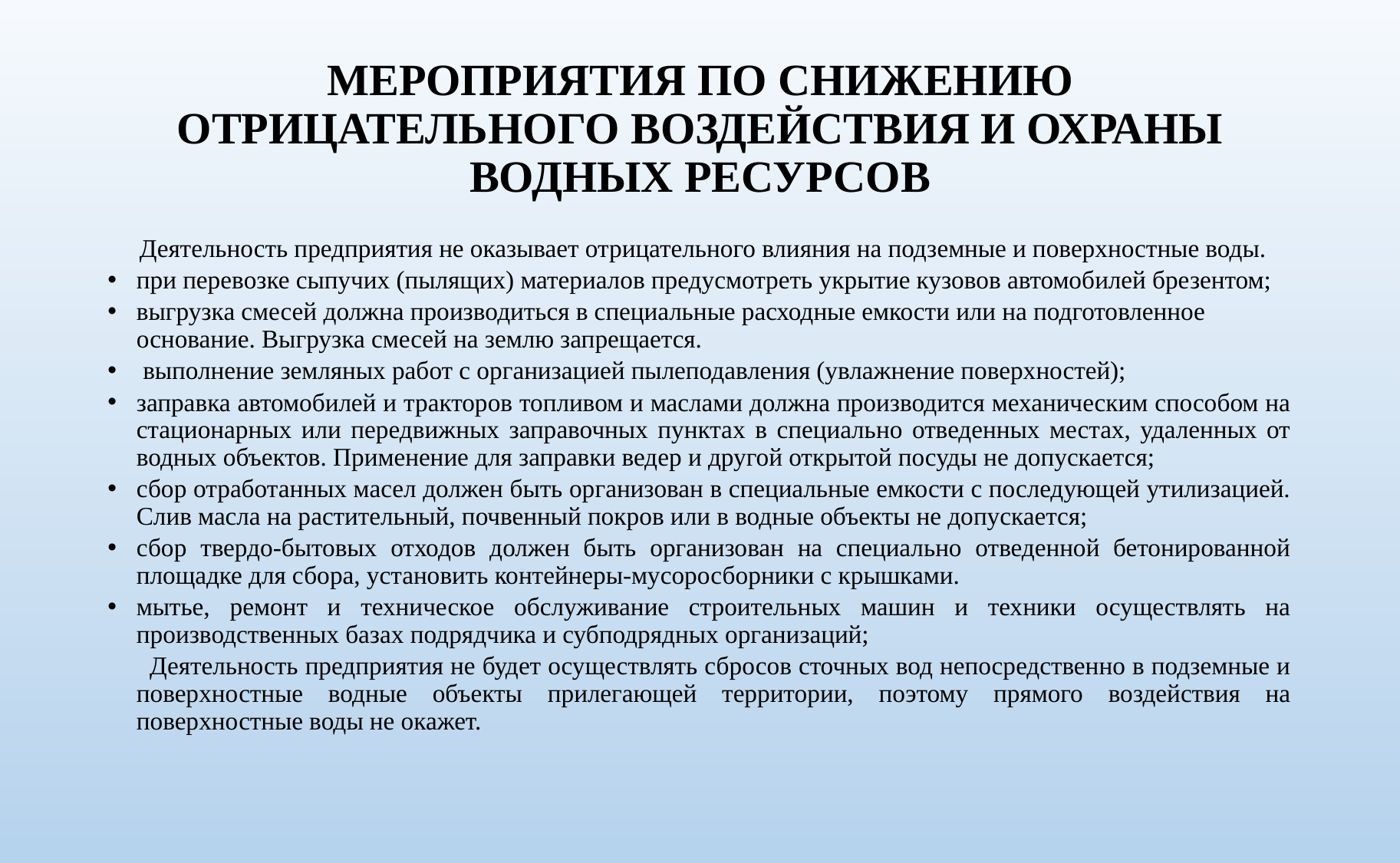

# МЕРОПРИЯТИЯ ПО СНИЖЕНИЮ ОТРИЦАТЕЛЬНОГО ВОЗДЕЙСТВИЯ И ОХРАНЫ ВОДНЫХ РЕСУРСОВ
     Деятельность предприятия не оказывает отрицательного влияния на подземные и поверхностные воды.
при перевозке сыпучих (пылящих) материалов предусмотреть укрытие кузовов автомобилей брезентом;
выгрузка смесей должна производиться в специальные расходные емкости или на подготовленное основание. Выгрузка смесей на землю запрещается.
 выполнение земляных работ с организацией пылеподавления (увлажнение поверхностей);
заправка автомобилей и тракторов топливом и маслами должна производится механическим способом на стационарных или передвижных заправочных пунктах в специально отведенных местах, удаленных от водных объектов. Применение для заправки ведер и другой открытой посуды не допускается;
сбор отработанных масел должен быть организован в специальные емкости с последующей утилизацией. Слив масла на растительный, почвенный покров или в водные объекты не допускается;
сбор твердо-бытовых отходов должен быть организован на специально отведенной бетонированной площадке для сбора, установить контейнеры-мусоросборники с крышками.
мытье, ремонт и техническое обслуживание строительных машин и техники осуществлять на производственных базах подрядчика и субподрядных организаций;
      Деятельность предприятия не будет осуществлять сбросов сточных вод непосредственно в подземные и поверхностные водные объекты прилегающей территории, поэтому прямого воздействия на поверхностные воды не окажет.